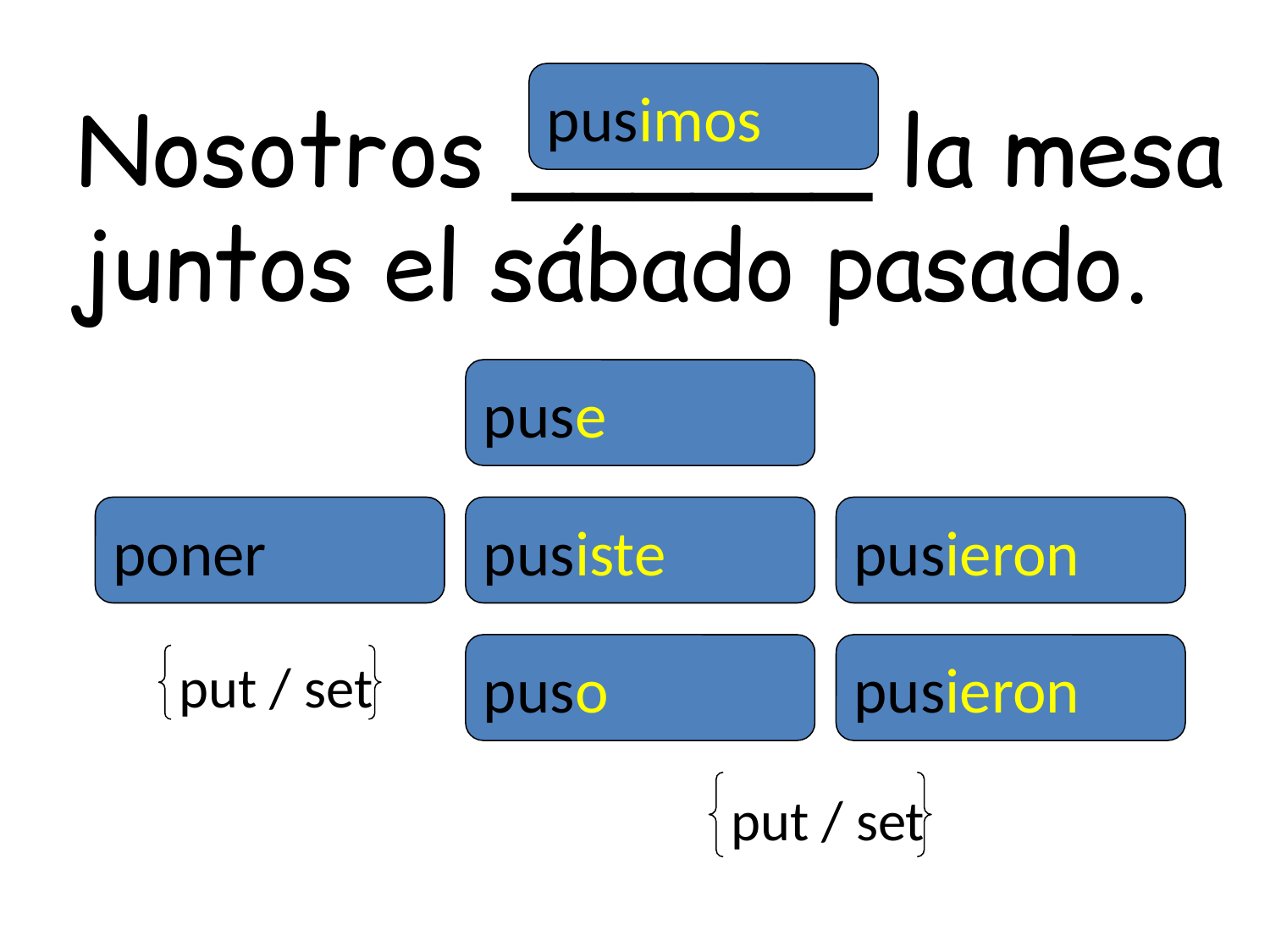

pusimos
Nosotros ______ la mesa juntos el sábado pasado.
puse
poner
pusiste
pusieron
puso
pusieron
put / set
put / set